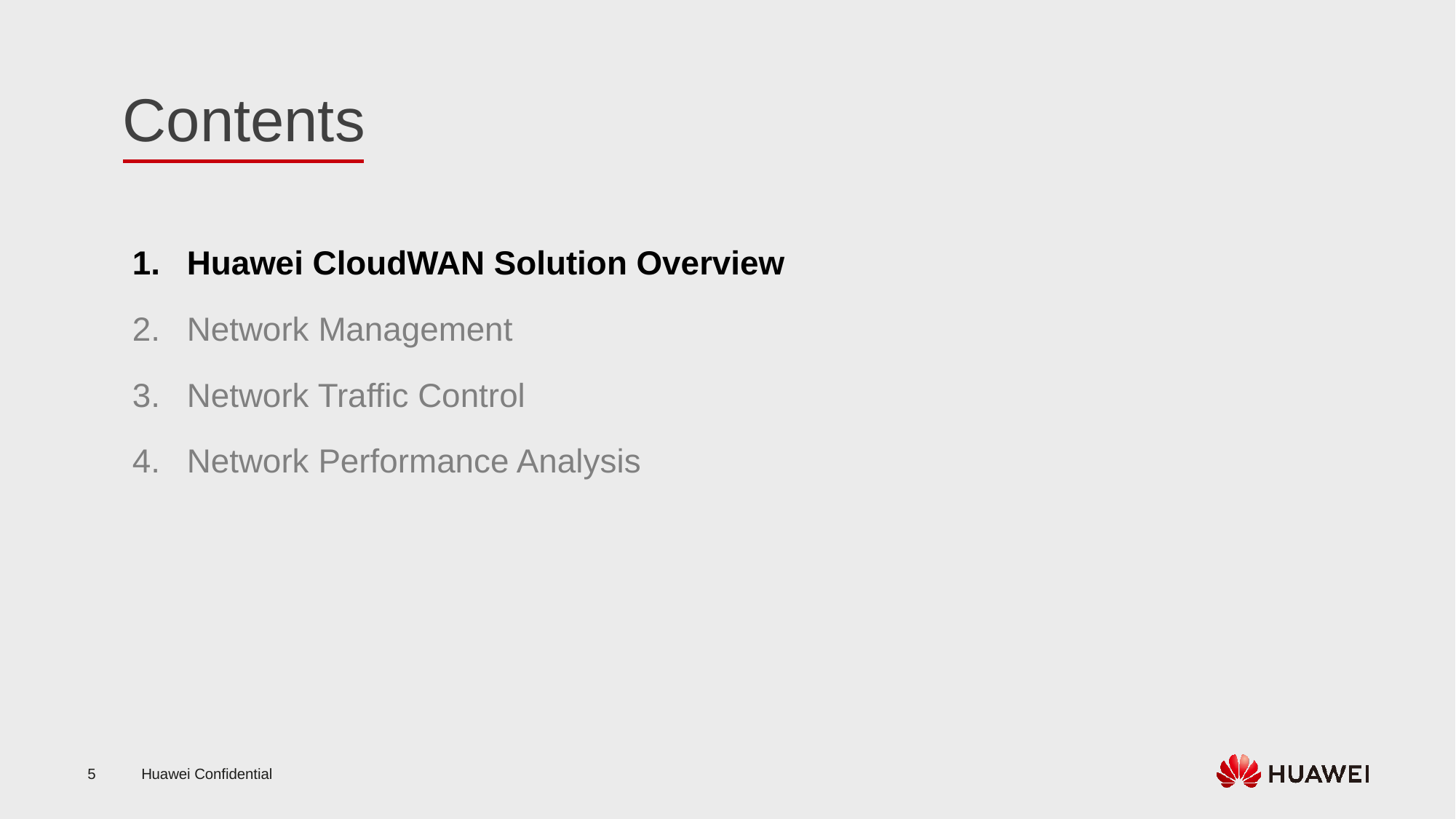

Huawei CloudWAN Solution Overview
Network Management
Network Traffic Control
Network Performance Analysis